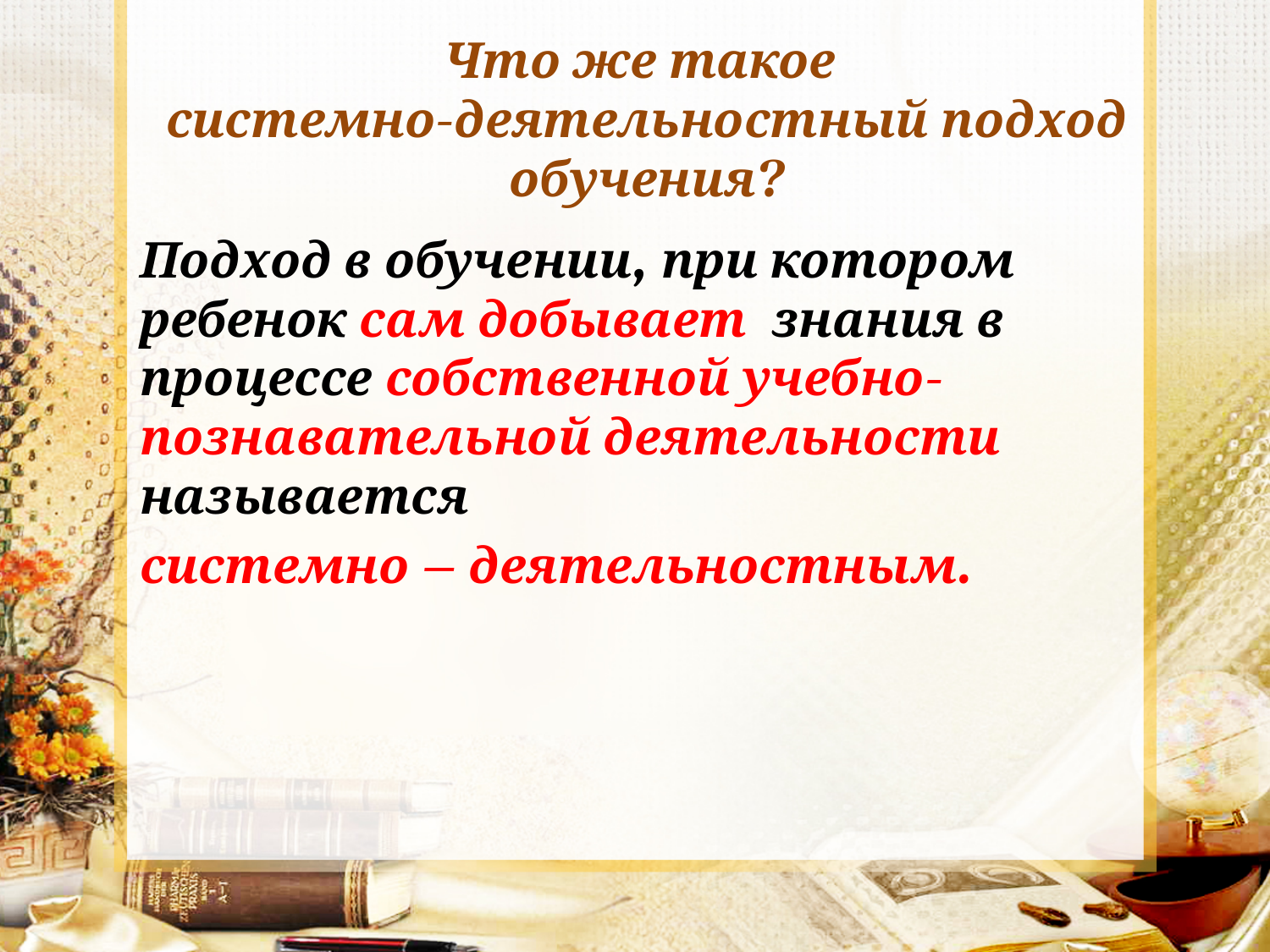

# Что же такое системно-деятельностный подход  обучения?
Подход в обучении, при котором ребенок сам добывает  знания в процессе собственной учебно-познавательной деятельности называется
системно – деятельностным.